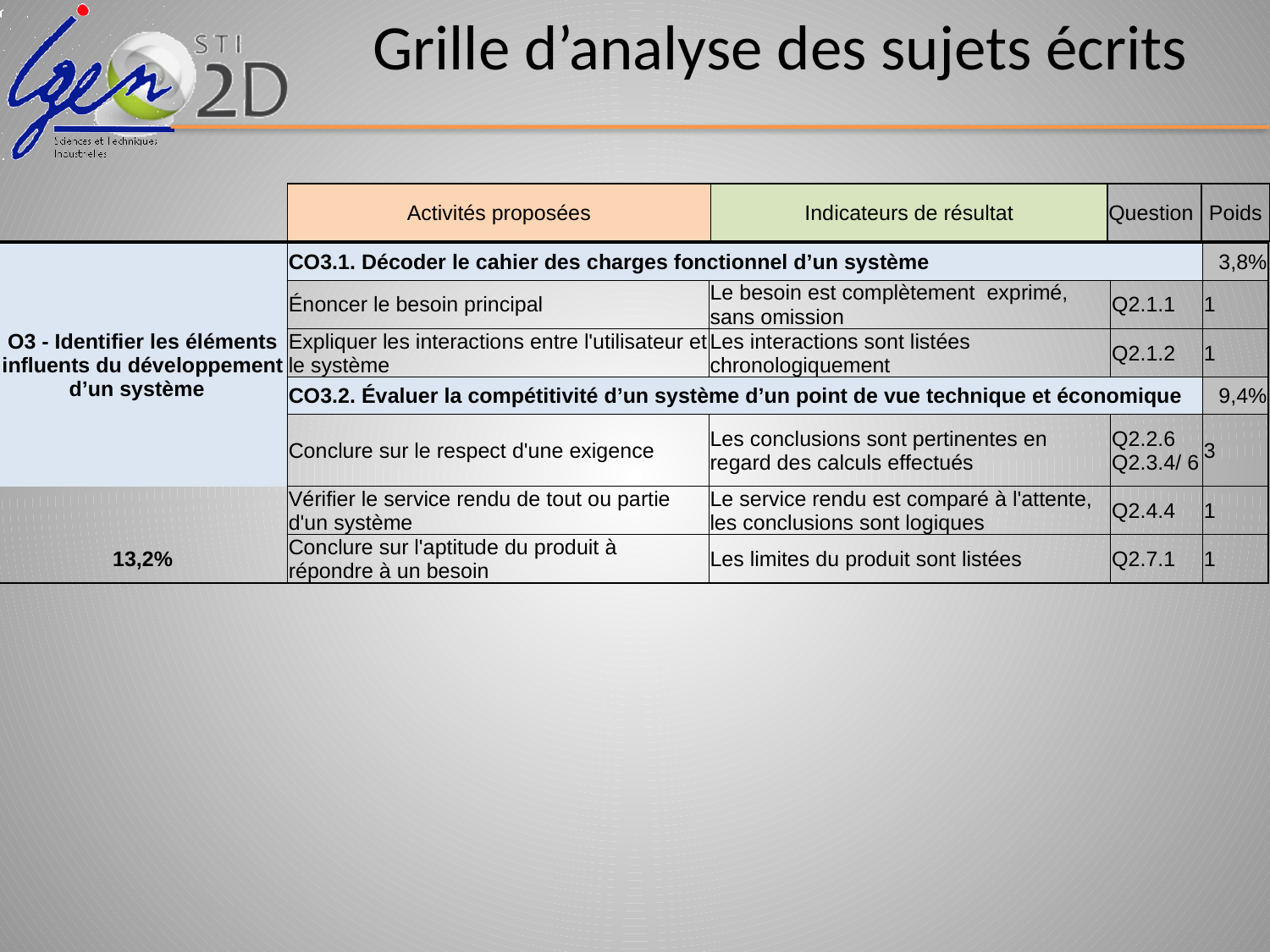

# Grille d’analyse des sujets écrits
|  | Activités proposées | Indicateurs de résultat | Question | Poids |
| --- | --- | --- | --- | --- |
| O3 - Identifier les éléments influents du développement d’un système | CO3.1. Décoder le cahier des charges fonctionnel d’un système |  |  | 3,8% |
| --- | --- | --- | --- | --- |
|  | Énoncer le besoin principal | Le besoin est complètement exprimé, sans omission | Q2.1.1 | 1 |
|  | Expliquer les interactions entre l'utilisateur et le système | Les interactions sont listées chronologiquement | Q2.1.2 | 1 |
|  | CO3.2. Évaluer la compétitivité d’un système d’un point de vue technique et économique |  |  | 9,4% |
|  | Conclure sur le respect d'une exigence | Les conclusions sont pertinentes en regard des calculs effectués | Q2.2.6 Q2.3.4/ 6 | 3 |
|  | Vérifier le service rendu de tout ou partie d'un système | Le service rendu est comparé à l'attente, les conclusions sont logiques | Q2.4.4 | 1 |
| 13,2% | Conclure sur l'aptitude du produit à répondre à un besoin | Les limites du produit sont listées | Q2.7.1 | 1 |